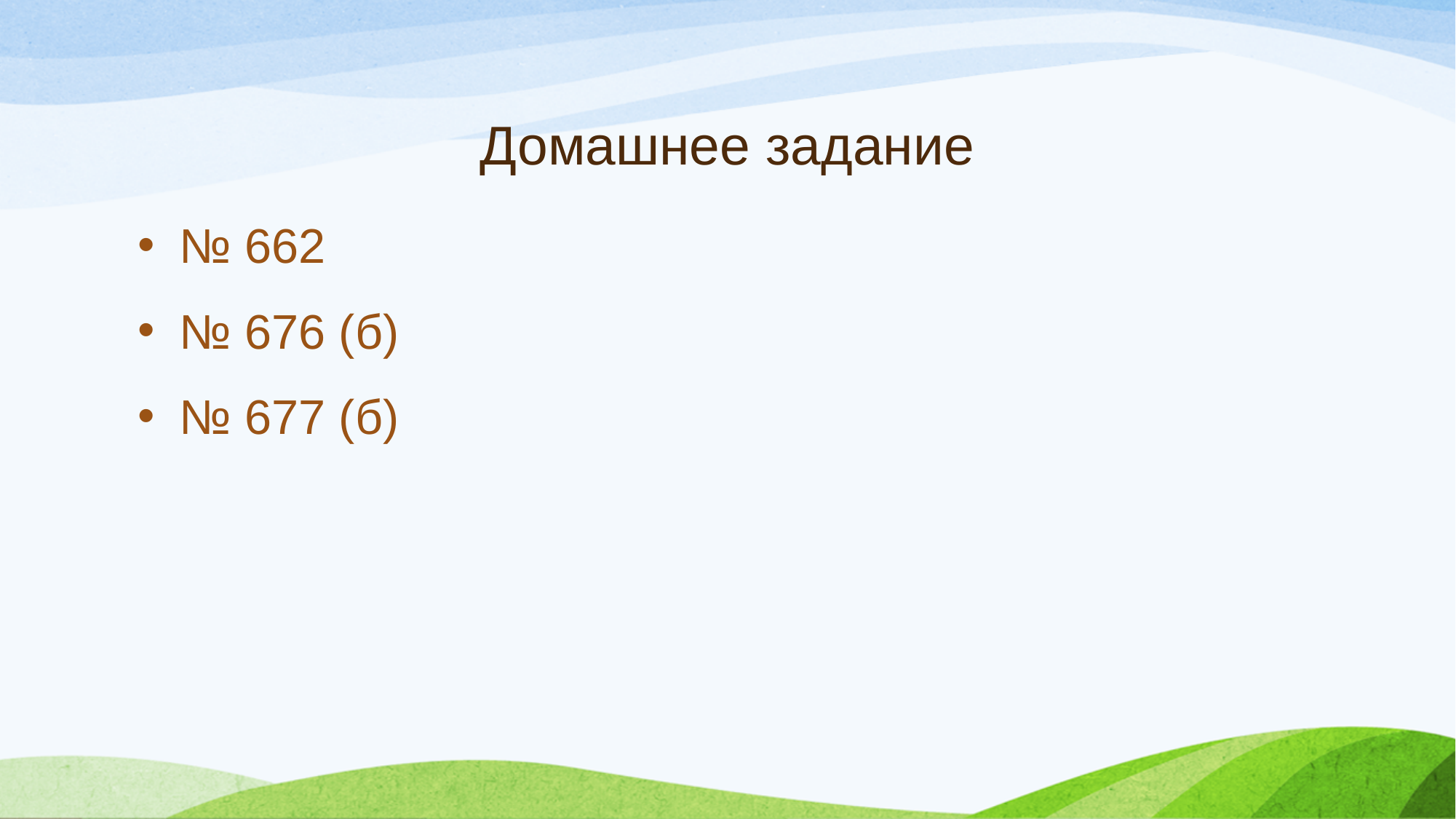

# Домашнее задание
№ 662
№ 676 (б)
№ 677 (б)